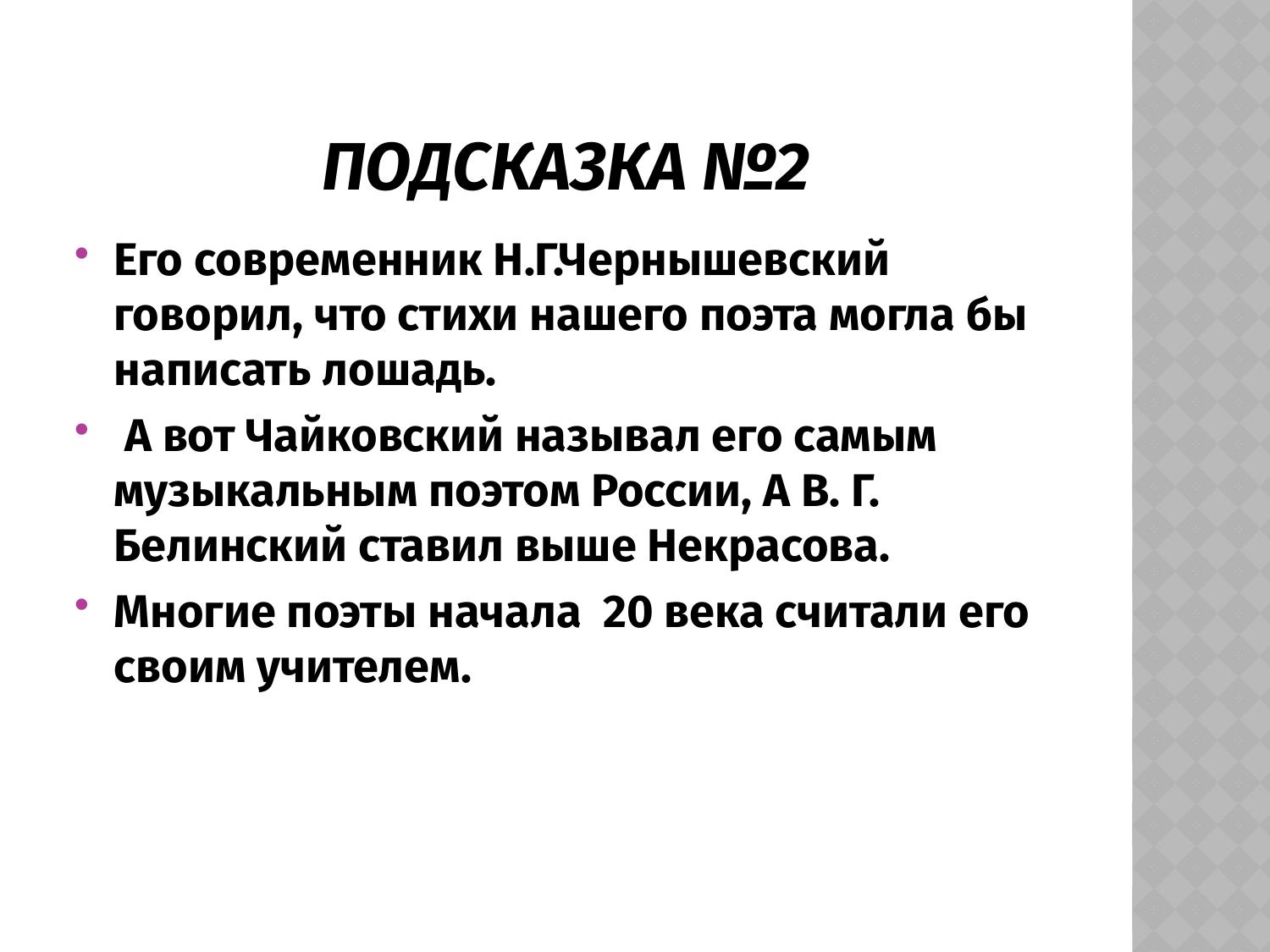

# Подсказка №2
Его современник Н.Г.Чернышевский говорил, что стихи нашего поэта могла бы написать лошадь.
 А вот Чайковский называл его самым музыкальным поэтом России, А В. Г. Белинский ставил выше Некрасова.
Многие поэты начала  20 века считали его своим учителем.